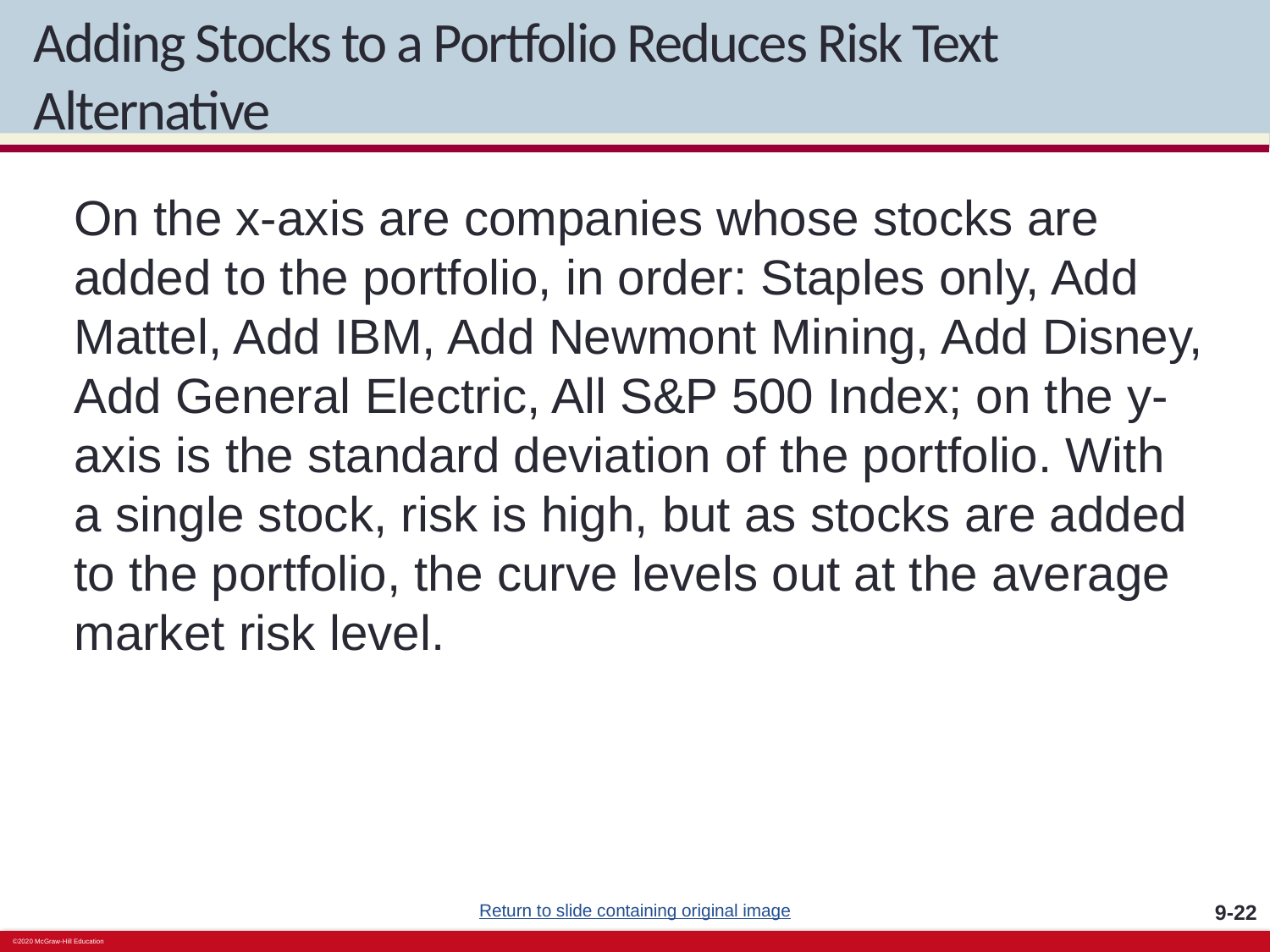

# Adding Stocks to a Portfolio Reduces Risk Text Alternative
On the x-axis are companies whose stocks are added to the portfolio, in order: Staples only, Add Mattel, Add IBM, Add Newmont Mining, Add Disney, Add General Electric, All S&P 500 Index; on the y-axis is the standard deviation of the portfolio. With a single stock, risk is high, but as stocks are added to the portfolio, the curve levels out at the average market risk level.
Return to slide containing original image